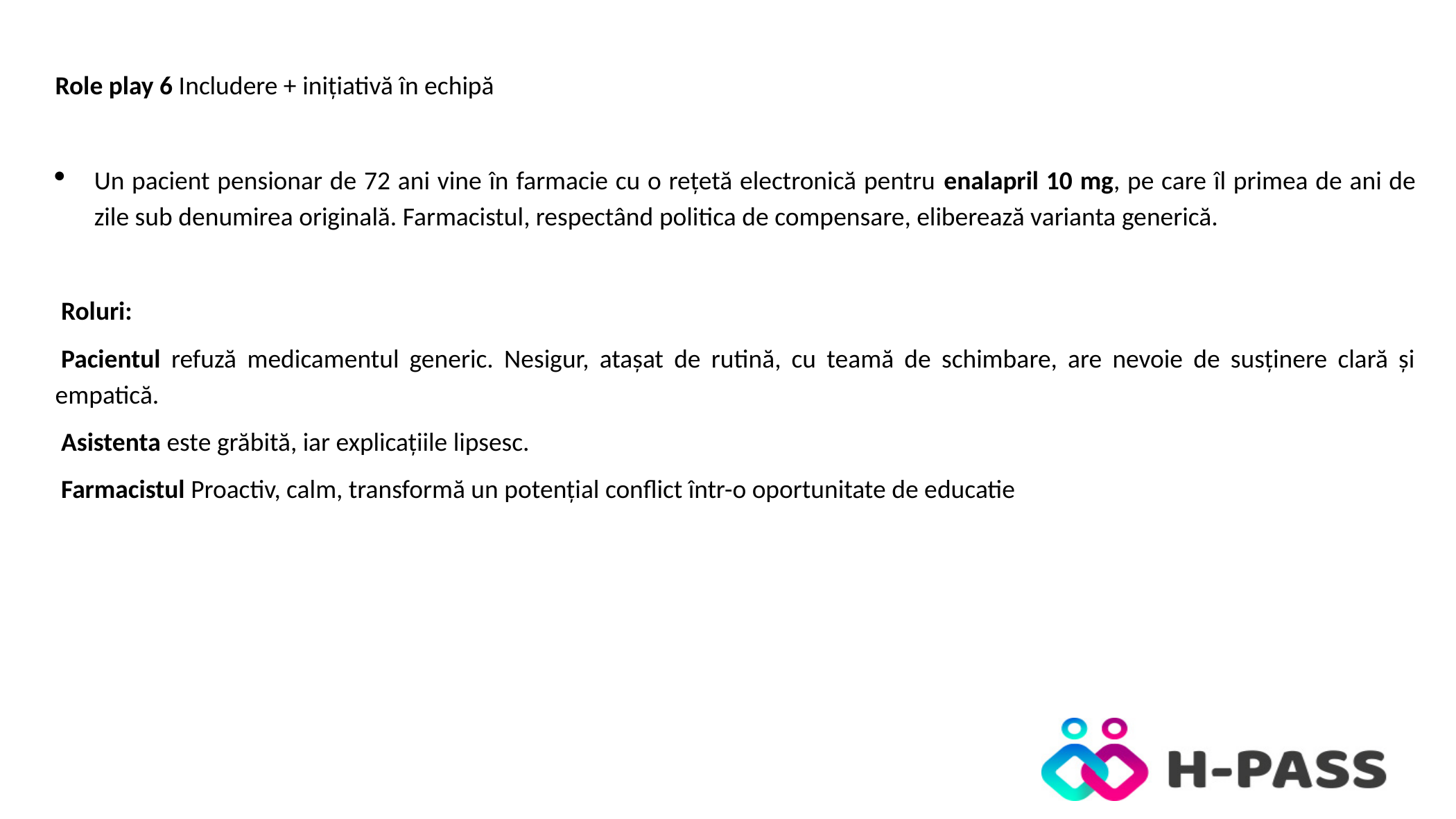

Role play 6 Includere + inițiativă în echipă

Un pacient pensionar de 72 ani vine în farmacie cu o rețetă electronică pentru enalapril 10 mg, pe care îl primea de ani de zile sub denumirea originală. Farmacistul, respectând politica de compensare, eliberează varianta generică.

 Roluri:
 Pacientul refuză medicamentul generic. Nesigur, atașat de rutină, cu teamă de schimbare, are nevoie de susținere clară și empatică.
 Asistenta este grăbită, iar explicațiile lipsesc.
 Farmacistul Proactiv, calm, transformă un potențial conflict într-o oportunitate de educatie